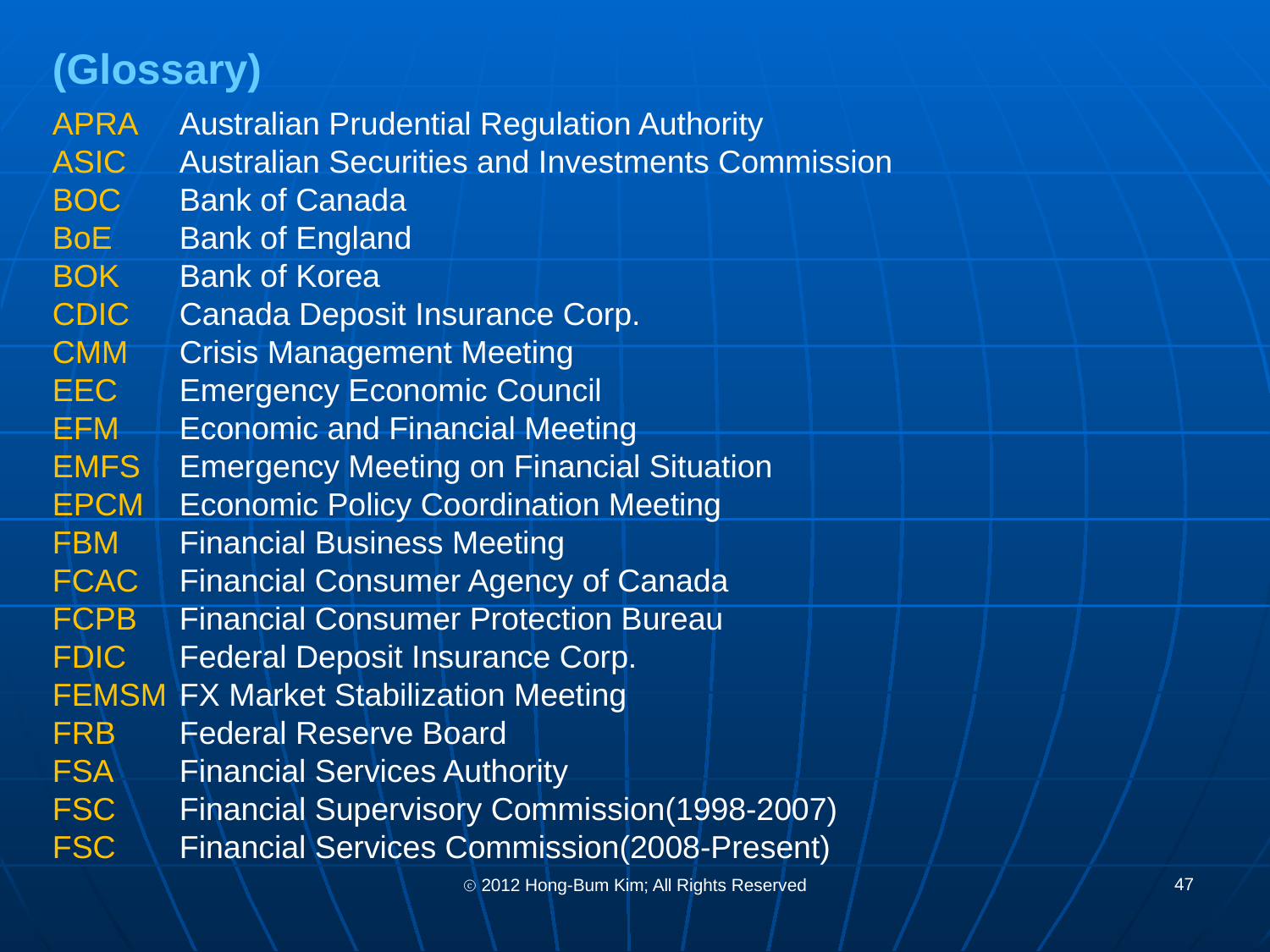

(Glossary)

APRA	Australian Prudential Regulation Authority
ASIC	Australian Securities and Investments Commission
BOC	Bank of Canada
BoE	Bank of England
BOK	Bank of Korea
CDIC	Canada Deposit Insurance Corp.
CMM	Crisis Management Meeting
EEC	Emergency Economic Council
EFM	Economic and Financial Meeting
EMFS	Emergency Meeting on Financial Situation
EPCM	Economic Policy Coordination Meeting
FBM	Financial Business Meeting
FCAC	Financial Consumer Agency of Canada
FCPB	Financial Consumer Protection Bureau
FDIC	Federal Deposit Insurance Corp.
FEMSM	FX Market Stabilization Meeting
FRB	Federal Reserve Board
FSA	Financial Services Authority
FSC	Financial Supervisory Commission(1998-2007)
FSC	Financial Services Commission(2008-Present)

47
ⓒ 2012 Hong-Bum Kim; All Rights Reserved